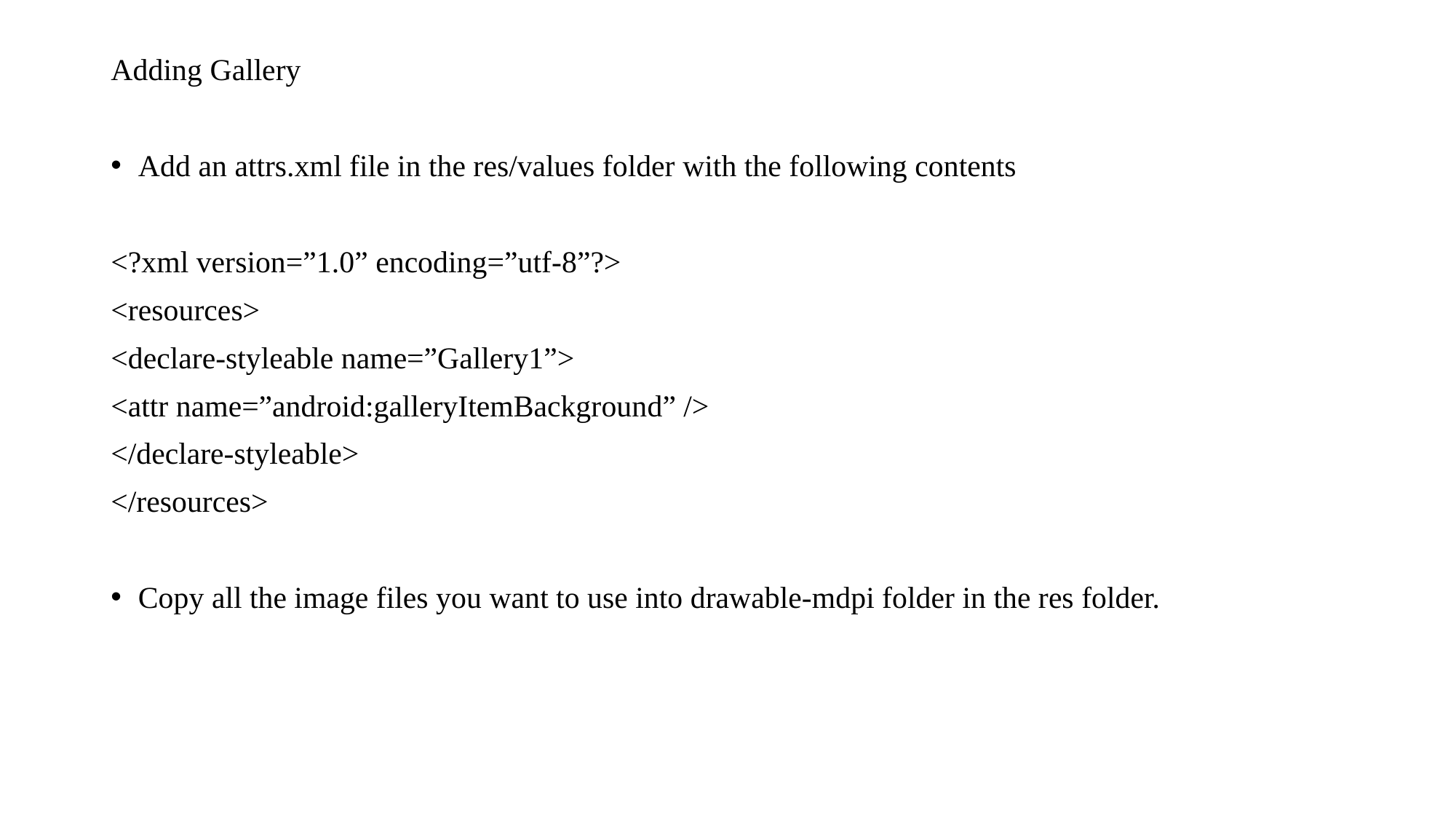

Adding Gallery

Add an attrs.xml file in the res/values folder with the following contents

<?xml version=”1.0” encoding=”utf-8”?>
<resources>
<declare-styleable name=”Gallery1”>
<attr name=”android:galleryItemBackground” />
</declare-styleable>
</resources>

Copy all the image files you want to use into drawable-mdpi folder in the res folder.